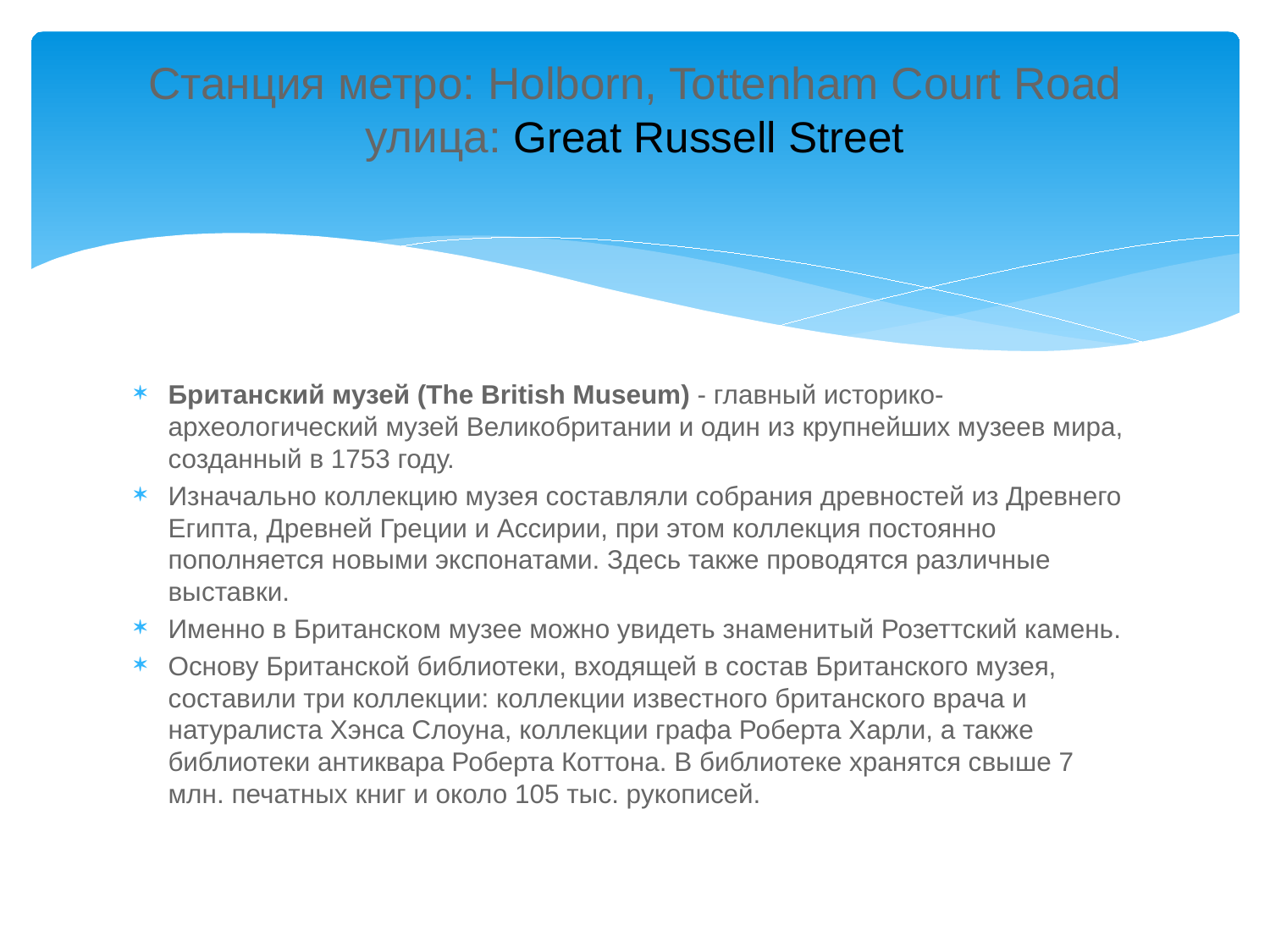

# Станция метро: Holborn, Tottenham Court Road улица: Great Russell Street
Британский музей (The British Museum) - главный историко-археологический музей Великобритании и один из крупнейших музеев мира, созданный в 1753 году.
Изначально коллекцию музея составляли собрания древностей из Древнего Египта, Древней Греции и Ассирии, при этом коллекция постоянно пополняется новыми экспонатами. Здесь также проводятся различные выставки.
Именно в Британском музее можно увидеть знаменитый Розеттский камень.
Основу Британской библиотеки, входящей в состав Британского музея, составили три коллекции: коллекции известного британского врача и натуралиста Хэнса Слоуна, коллекции графа Роберта Харли, а также библиотеки антиквара Роберта Коттона. В библиотеке хранятся свыше 7 млн. печатных книг и около 105 тыс. рукописей.